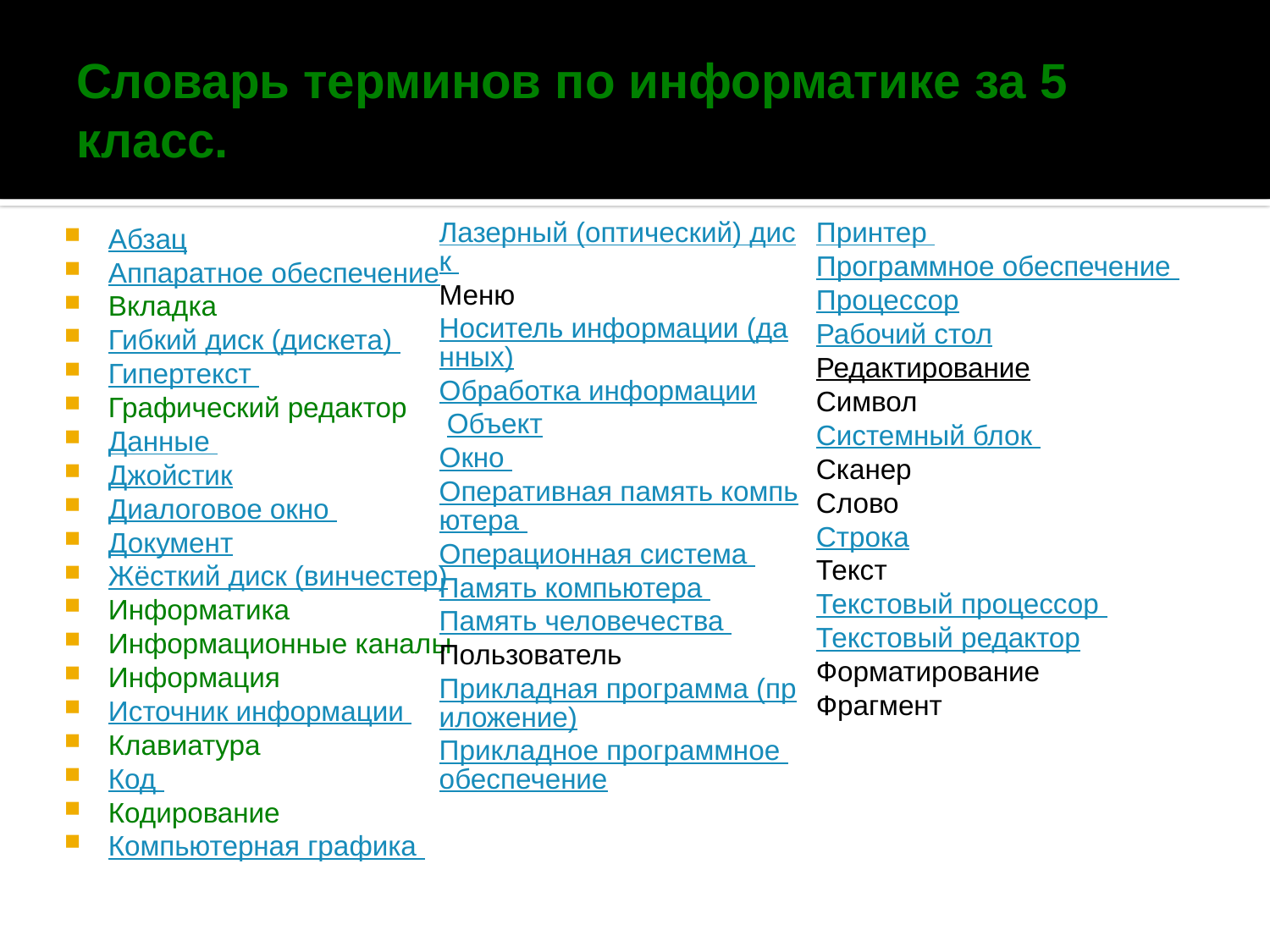

# Словарь терминов по информатике за 5 класс.
Абзац
Аппаратное обеспечение
Вкладка
Гибкий диск (дискета)
Гипертекст
Графический редактор
Данные
Джойстик
Диалоговое окно
Документ
Жёсткий диск (винчестер)
Информатика
Информационные каналы
Информация
Источник информации
Клавиатура
Код
Кодирование
Компьютерная графика

Лазерный (оптический) диск
Меню
Носитель информации (данных)
Обработка информации
 Объект
Окно
Оперативная память компьютера
Операционная система
Память компьютера
Память человечества
Пользователь
Прикладная программа (приложение)
Прикладное программное обеспечение
Принтер
Программное обеспечение
Процессор
Рабочий стол
Редактирование
Символ
Системный блок
Сканер
Слово
Строка
Текст
Текстовый процессор
Текстовый редактор
Форматирование
Фрагмент